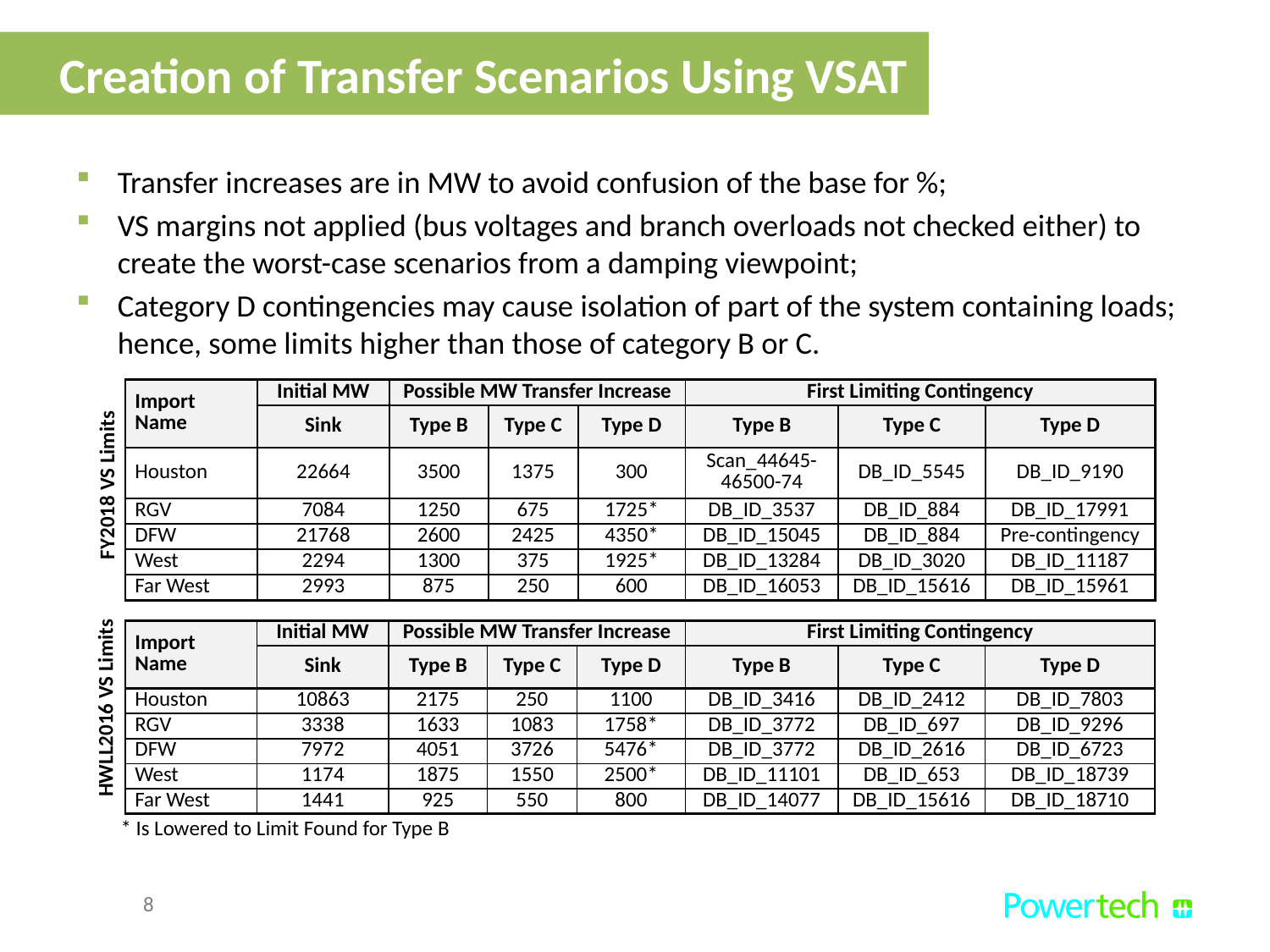

Creation of Transfer Scenarios Using VSAT
Transfer increases are in MW to avoid confusion of the base for %;
VS margins not applied (bus voltages and branch overloads not checked either) to create the worst-case scenarios from a damping viewpoint;
Category D contingencies may cause isolation of part of the system containing loads; hence, some limits higher than those of category B or C.
| Import Name | Initial MW | Possible MW Transfer Increase |  |  | First Limiting Contingency |  |  |
| --- | --- | --- | --- | --- | --- | --- | --- |
|  | Sink | Type B | Type C | Type D | Type B | Type C | Type D |
| Houston | 22664 | 3500 | 1375 | 300 | Scan\_44645-46500-74 | DB\_ID\_5545 | DB\_ID\_9190 |
| RGV | 7084 | 1250 | 675 | 1725\* | DB\_ID\_3537 | DB\_ID\_884 | DB\_ID\_17991 |
| DFW | 21768 | 2600 | 2425 | 4350\* | DB\_ID\_15045 | DB\_ID\_884 | Pre-contingency |
| West | 2294 | 1300 | 375 | 1925\* | DB\_ID\_13284 | DB\_ID\_3020 | DB\_ID\_11187 |
| Far West | 2993 | 875 | 250 | 600 | DB\_ID\_16053 | DB\_ID\_15616 | DB\_ID\_15961 |
FY2018 VS Limits
| Import Name | Initial MW | Possible MW Transfer Increase |  |  | First Limiting Contingency |  |  |
| --- | --- | --- | --- | --- | --- | --- | --- |
|  | Sink | Type B | Type C | Type D | Type B | Type C | Type D |
| Houston | 10863 | 2175 | 250 | 1100 | DB\_ID\_3416 | DB\_ID\_2412 | DB\_ID\_7803 |
| RGV | 3338 | 1633 | 1083 | 1758\* | DB\_ID\_3772 | DB\_ID\_697 | DB\_ID\_9296 |
| DFW | 7972 | 4051 | 3726 | 5476\* | DB\_ID\_3772 | DB\_ID\_2616 | DB\_ID\_6723 |
| West | 1174 | 1875 | 1550 | 2500\* | DB\_ID\_11101 | DB\_ID\_653 | DB\_ID\_18739 |
| Far West | 1441 | 925 | 550 | 800 | DB\_ID\_14077 | DB\_ID\_15616 | DB\_ID\_18710 |
HWLL2016 VS Limits
* Is Lowered to Limit Found for Type B
8